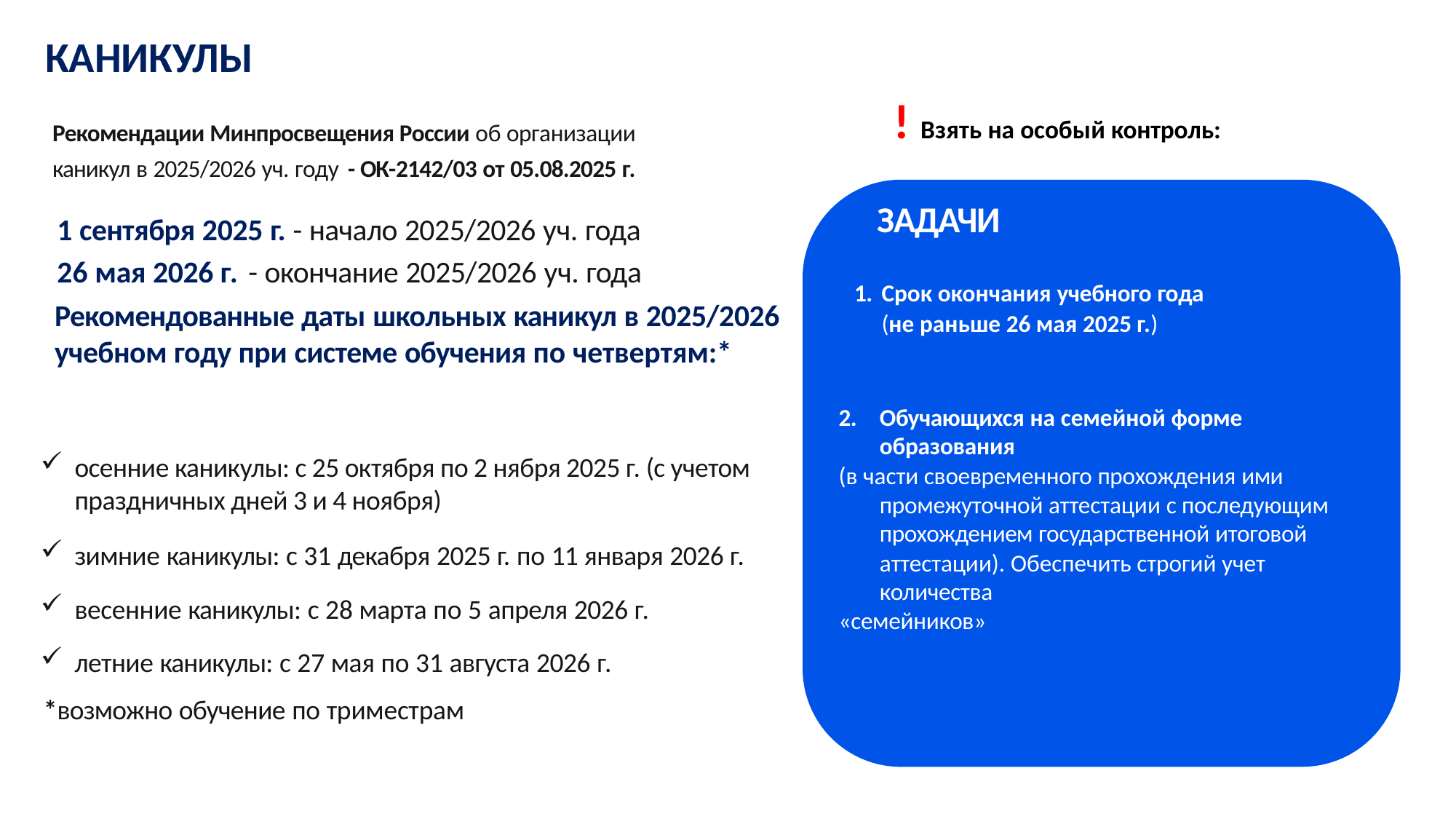

КАНИКУЛЫ
! Взять на особый контроль:
Рекомендации Минпросвещения России об организации каникул в 2025/2026 уч. году - ОК-2142/03 от 05.08.2025 г.

ЗАДАЧИ
1 сентября 2025 г. - начало 2025/2026 уч. года
26 мая 2026 г. - окончание 2025/2026 уч. года
1.	Срок окончания учебного года
     (не раньше 26 мая 2025 г.)
Рекомендованные даты школьных каникул в 2025/2026 учебном году при системе обучения по четвертям:*
2.	Обучающихся на семейной форме образования
(в части своевременного прохождения ими промежуточной аттестации с последующим прохождением государственной итоговой аттестации). Обеспечить строгий учет количества
«семейников»
осенние каникулы: с 25 октября по 2 нября 2025 г. (с учетом праздничных дней 3 и 4 ноября)
зимние каникулы: с 31 декабря 2025 г. по 11 января 2026 г.
весенние каникулы: с 28 марта по 5 апреля 2026 г.
летние каникулы: с 27 мая по 31 августа 2026 г.
*возможно обучение по триместрам